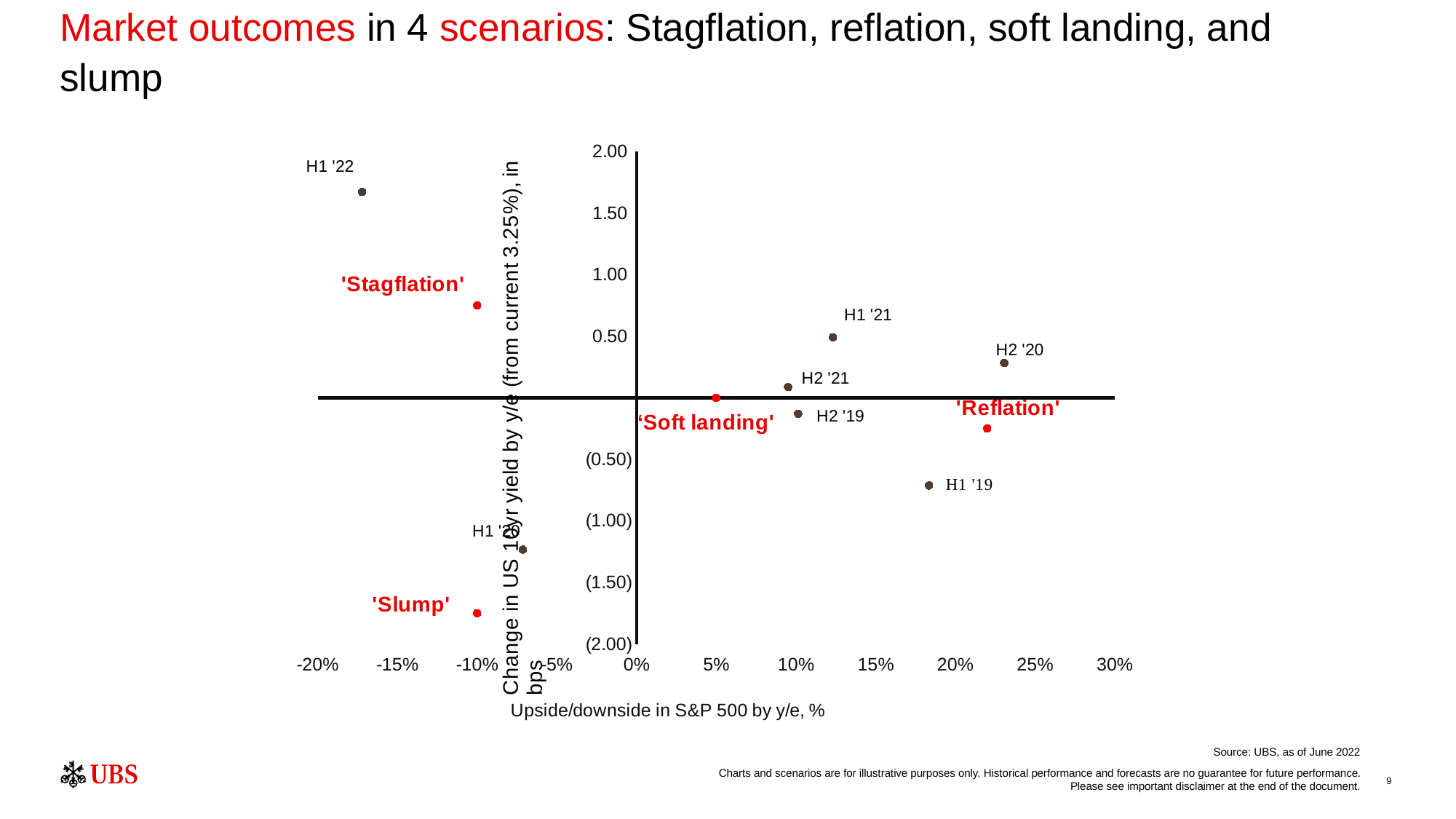

# Market outcomes in 4 scenarios: Stagflation, reflation, soft landing, and slump

### Chart

| Category |  |  |  |
|---|---|---|---|
Source: UBS, as of June 2022
Charts and scenarios are for illustrative purposes only. Historical performance and forecasts are no guarantee for future performance.
Please see important disclaimer at the end of the document.